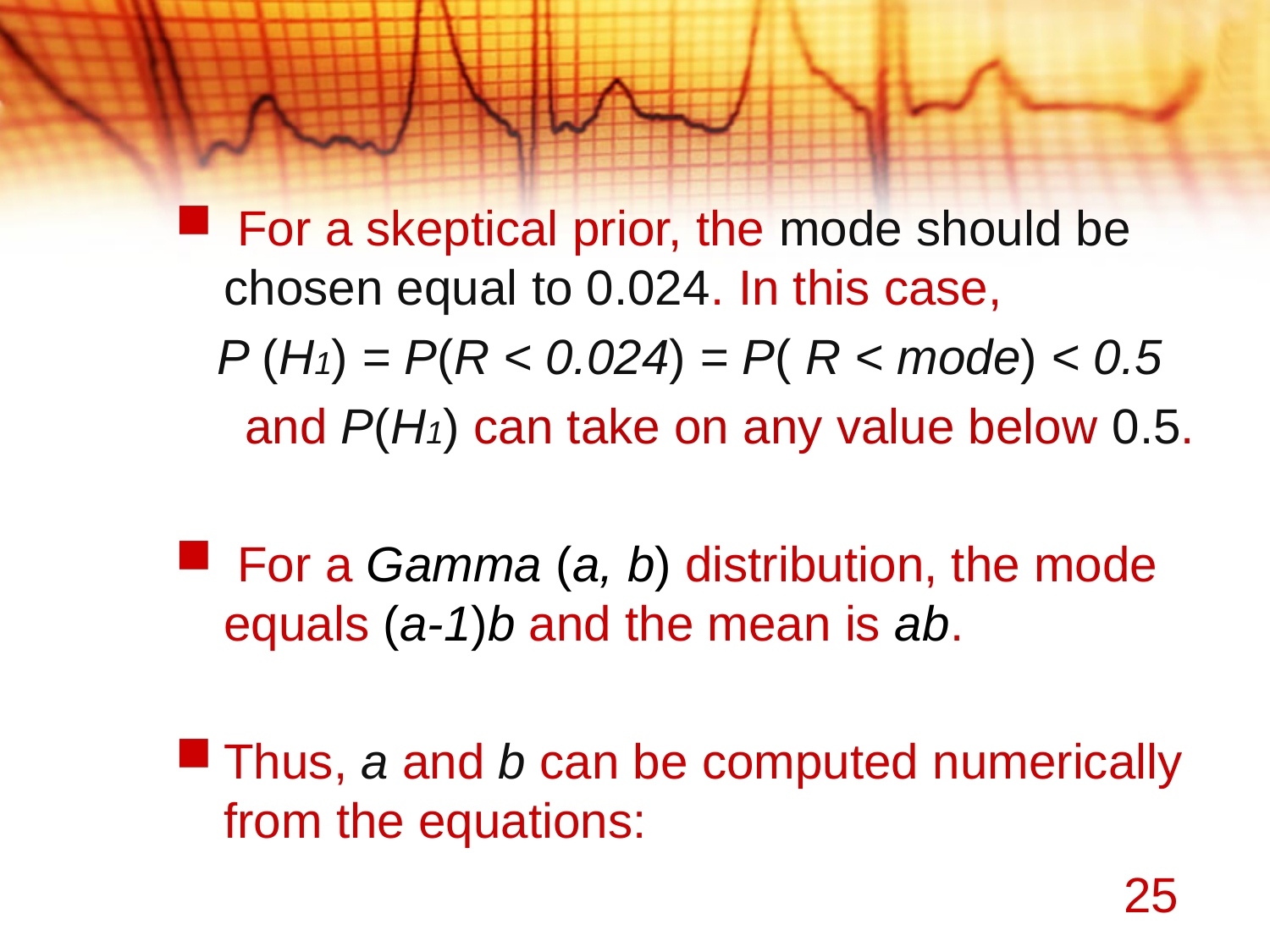

For a skeptical prior, the mode should be chosen equal to 0.024. In this case,
   P (H1) = P(R < 0.024) = P( R < mode) < 0.5
     and P(H1) can take on any value below 0.5.

 For a Gamma (a, b) distribution, the mode equals (a-1)b and the mean is ab.

Thus, a and b can be computed numerically from the equations:
25